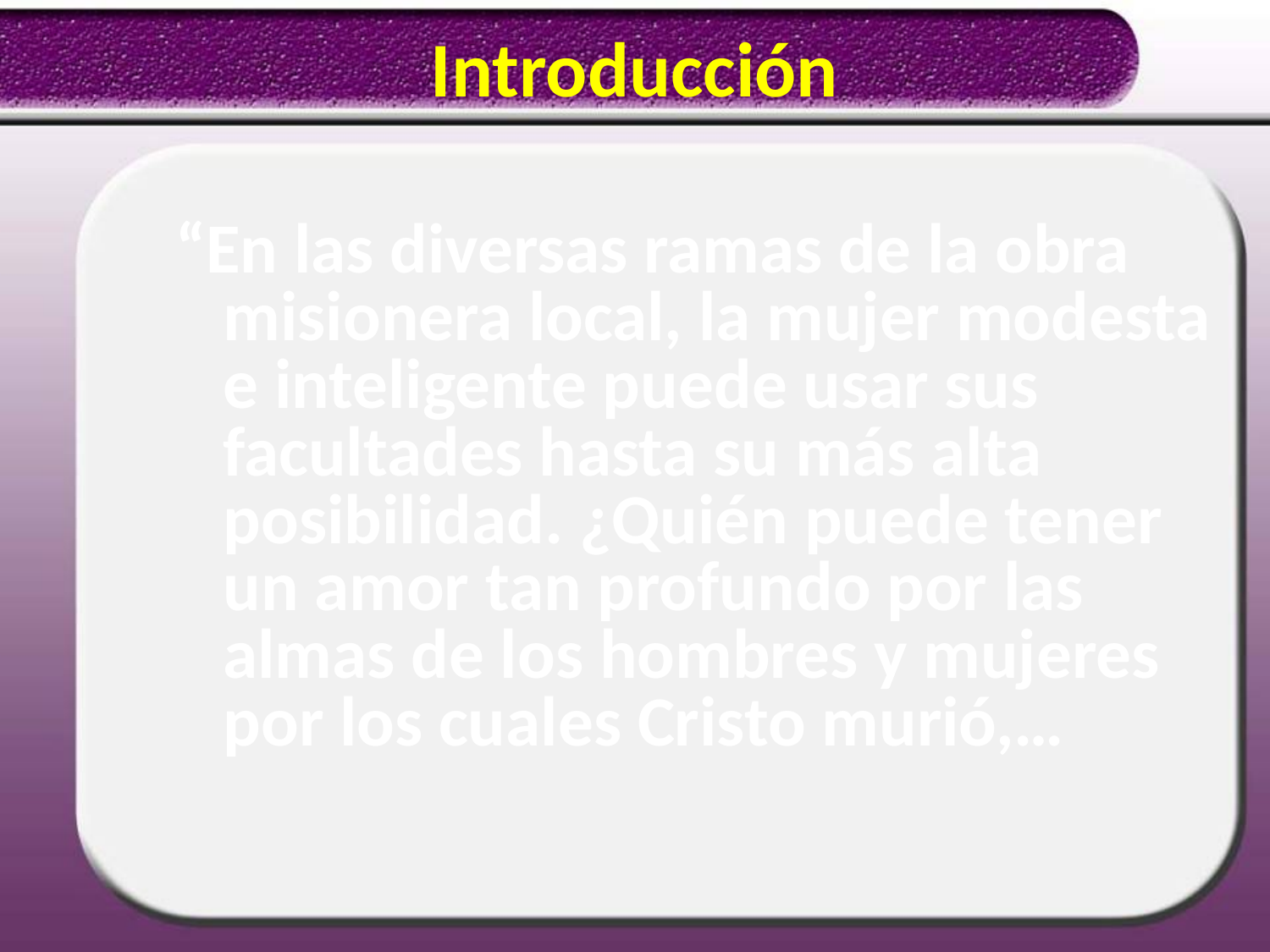

# Introducción

“En las diversas ramas de la obra misionera local, la mujer modesta e inteligente puede usar sus facultades hasta su más alta posibilidad. ¿Quién puede tener un amor tan profundo por las almas de los hombres y mujeres por los cuales Cristo murió,…